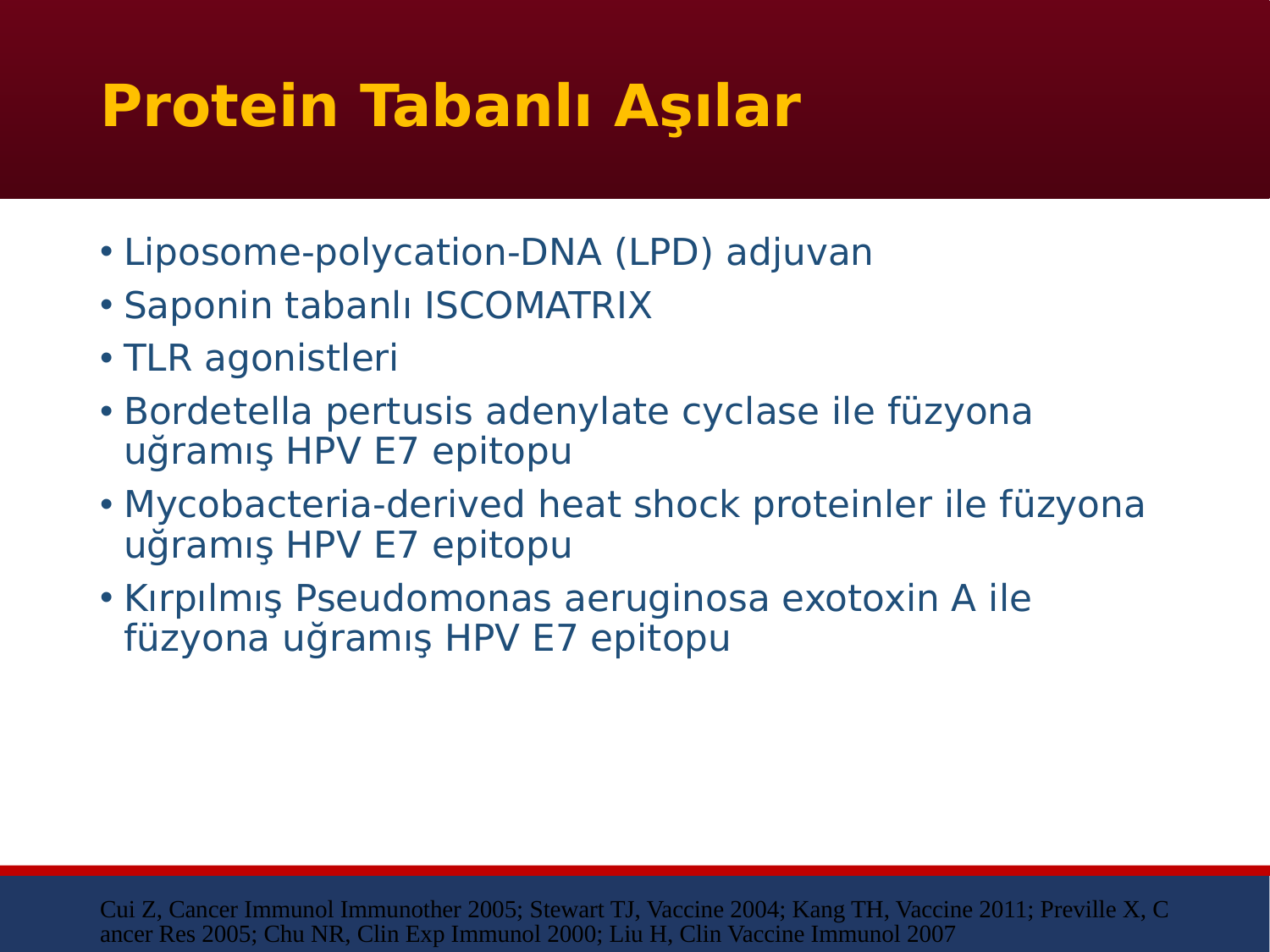

# Protein Tabanlı Aşılar
Liposome-polycation-DNA (LPD) adjuvan
Saponin tabanlı ISCOMATRIX
TLR agonistleri
Bordetella pertusis adenylate cyclase ile füzyona uğramış HPV E7 epitopu
Mycobacteria-derived heat shock proteinler ile füzyona uğramış HPV E7 epitopu
Kırpılmış Pseudomonas aeruginosa exotoxin A ile füzyona uğramış HPV E7 epitopu

Cui Z, Cancer Immunol Immunother 2005; Stewart TJ, Vaccine 2004; Kang TH, Vaccine 2011; Preville X, Cancer Res 2005; Chu NR, Clin Exp Immunol 2000; Liu H, Clin Vaccine Immunol 2007